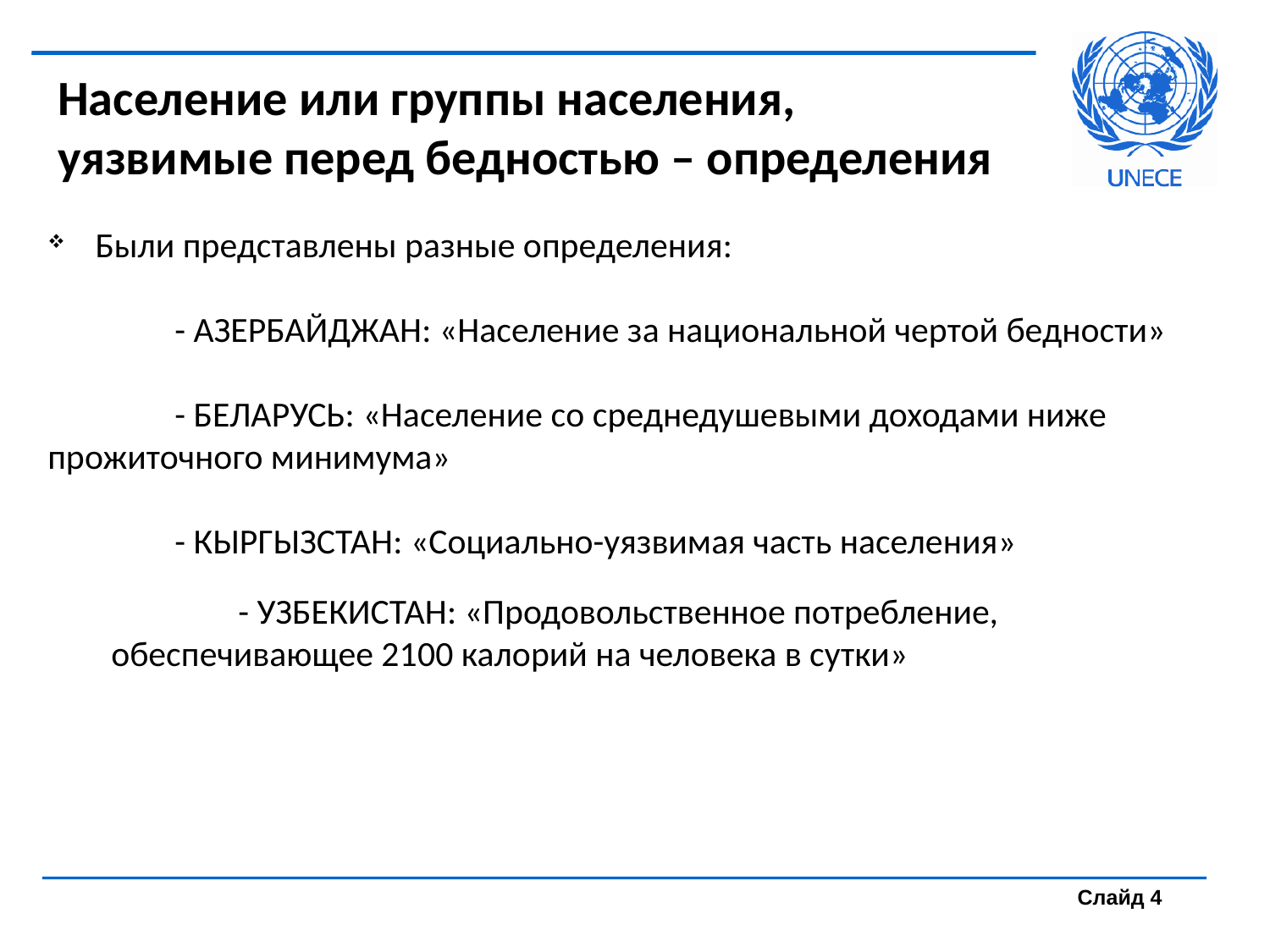

# Население или группы населения, уязвимые перед бедностью – определения
Были представлены разные определения:
	- АЗЕРБАЙДЖАН: «Население за национальной чертой бедности»
	- БЕЛАРУСЬ: «Население со среднедушевыми доходами ниже прожиточного минимума»
	- КЫРГЫЗСТАН: «Социально-уязвимая часть населения»
	- УЗБЕКИСТАН: «Продовольственное потребление, обеспечивающее 2100 калорий на человека в сутки»